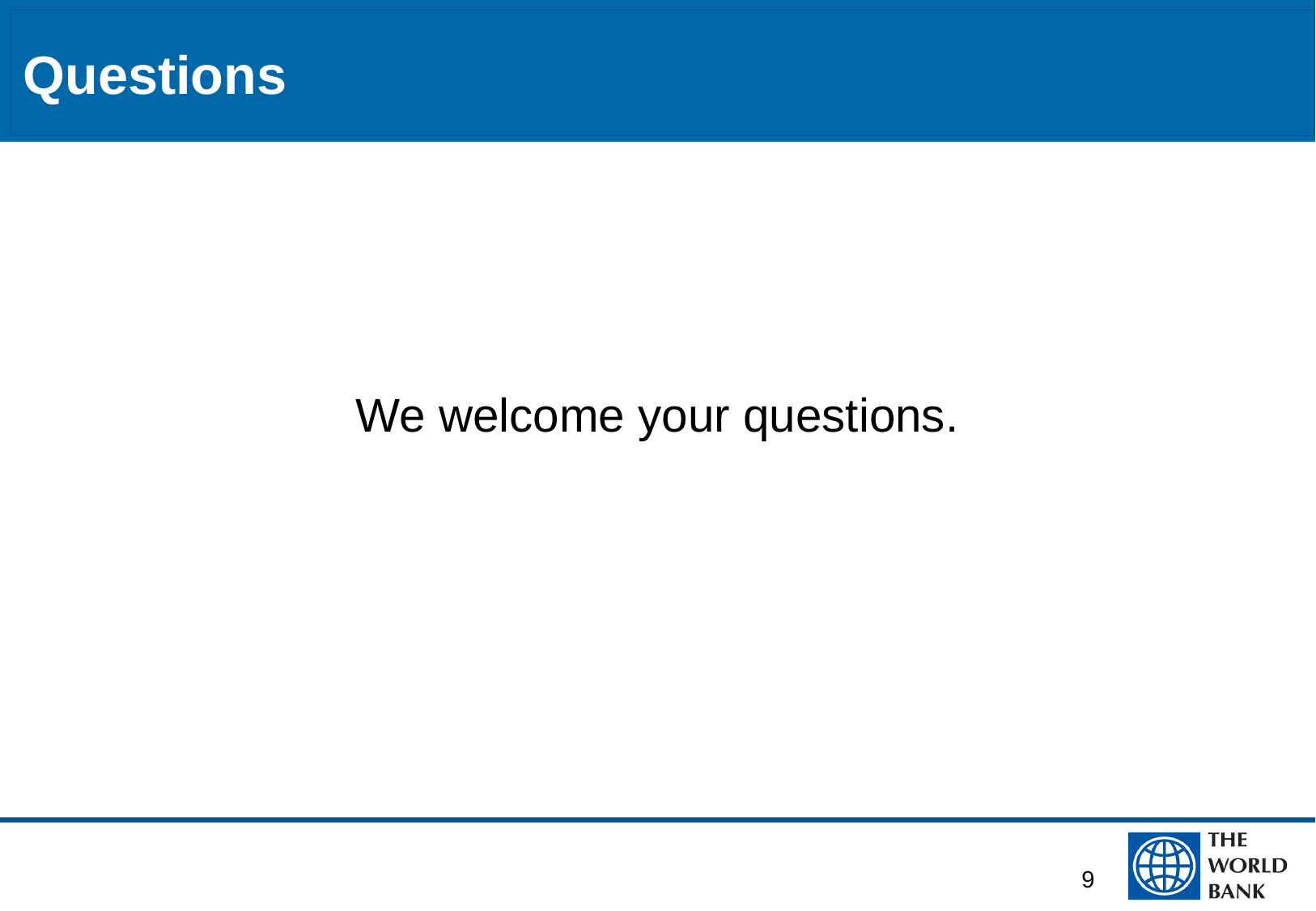

# Questions

We welcome your questions.
9